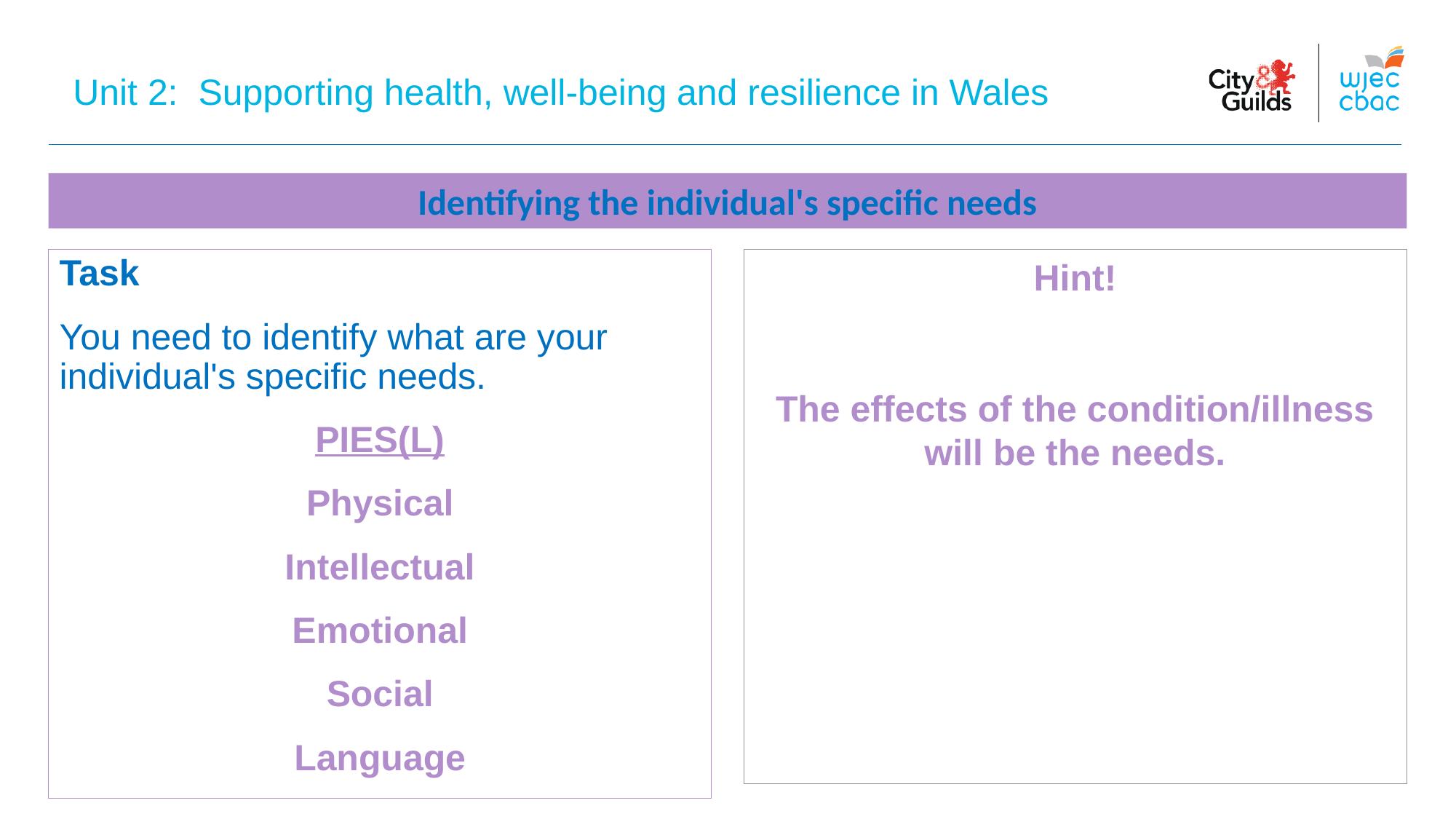

Unit 2:  Supporting health, well-being and resilience in Wales
# Identifying the individual's specific needs
Task
You need to identify what are your individual's specific needs.
PIES(L)
Physical
Intellectual
Emotional
Social
Language

Hint!

The effects of the condition/illness will be the needs.